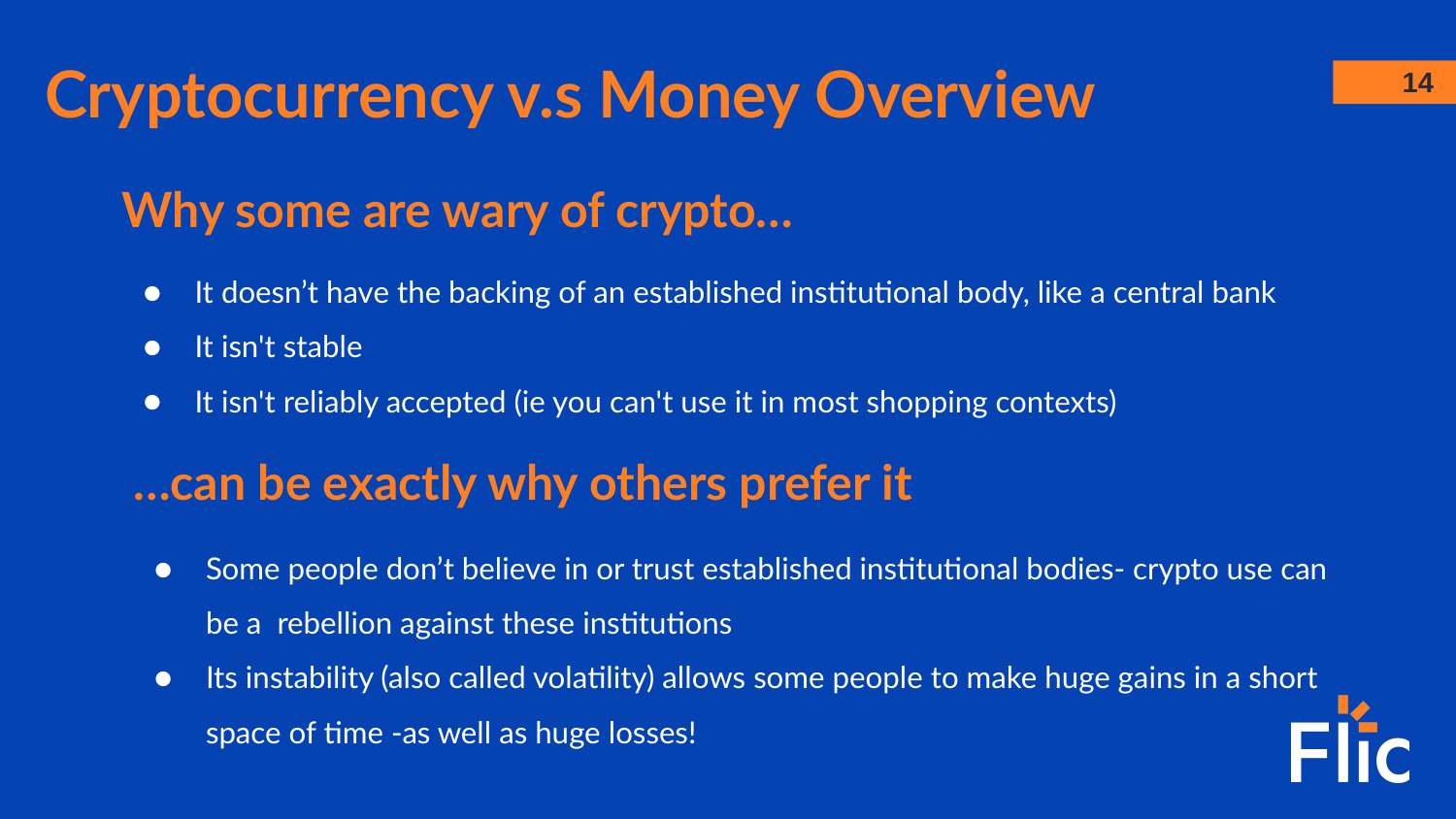

Cryptocurrency v.s Money Overview
14

Why some are wary of crypto…
It doesn’t have the backing of an established institutional body, like a central bank
It isn't stable
It isn't reliably accepted (ie you can't use it in most shopping contexts)

…can be exactly why others prefer it

Some people don’t believe in or trust established institutional bodies- crypto use can be a  rebellion against these institutions
Its instability (also called volatility) allows some people to make huge gains in a short space of time -as well as huge losses!